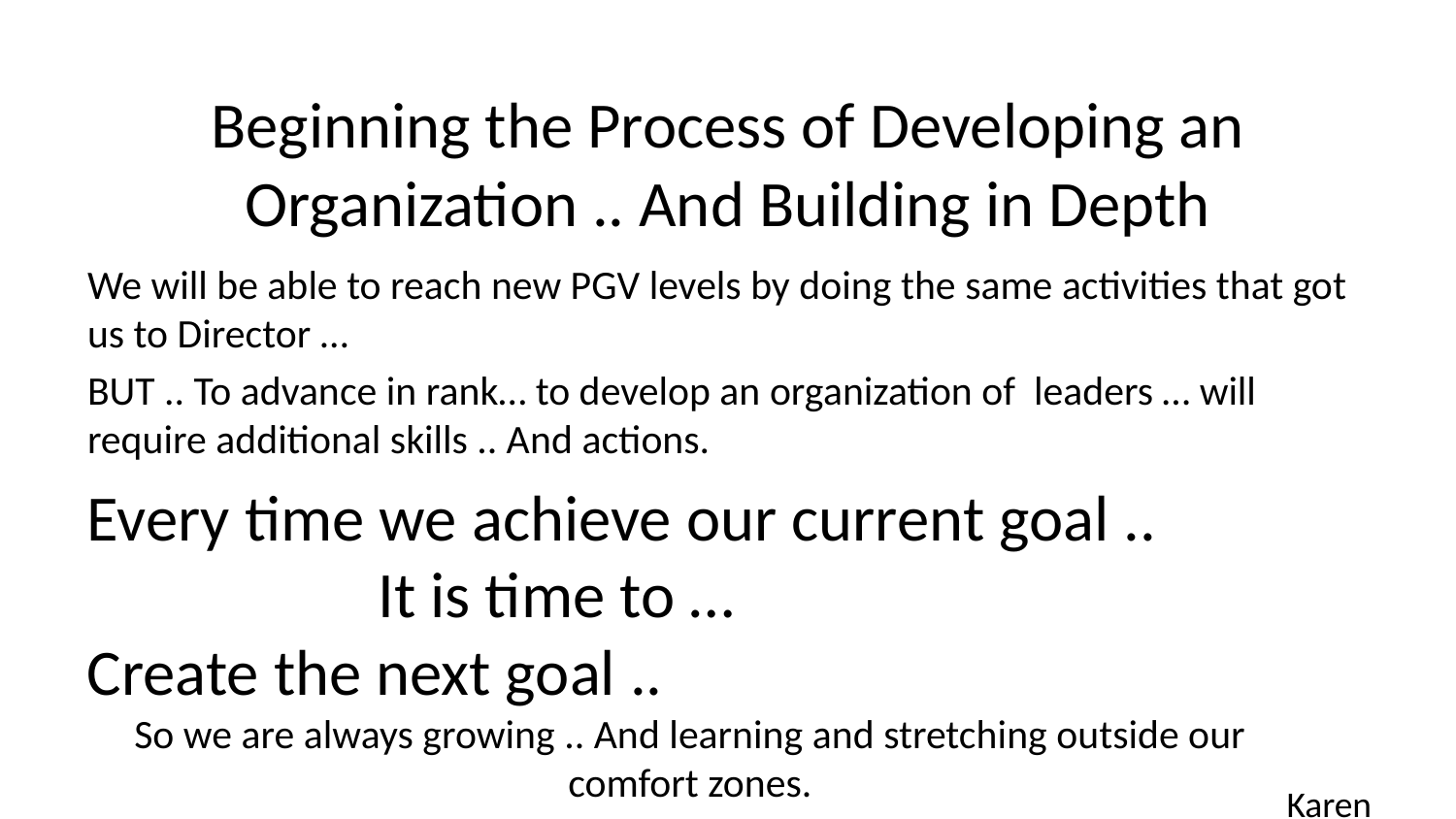

# Beginning the Process of Developing an Organization .. And Building in Depth
We will be able to reach new PGV levels by doing the same activities that got us to Director …
BUT .. To advance in rank… to develop an organization of  leaders … will require additional skills .. And actions.

Every time we achieve our current goal ..  			It is time to …
Create the next goal ..
So we are always growing .. And learning and stretching outside our comfort zones.
Karen